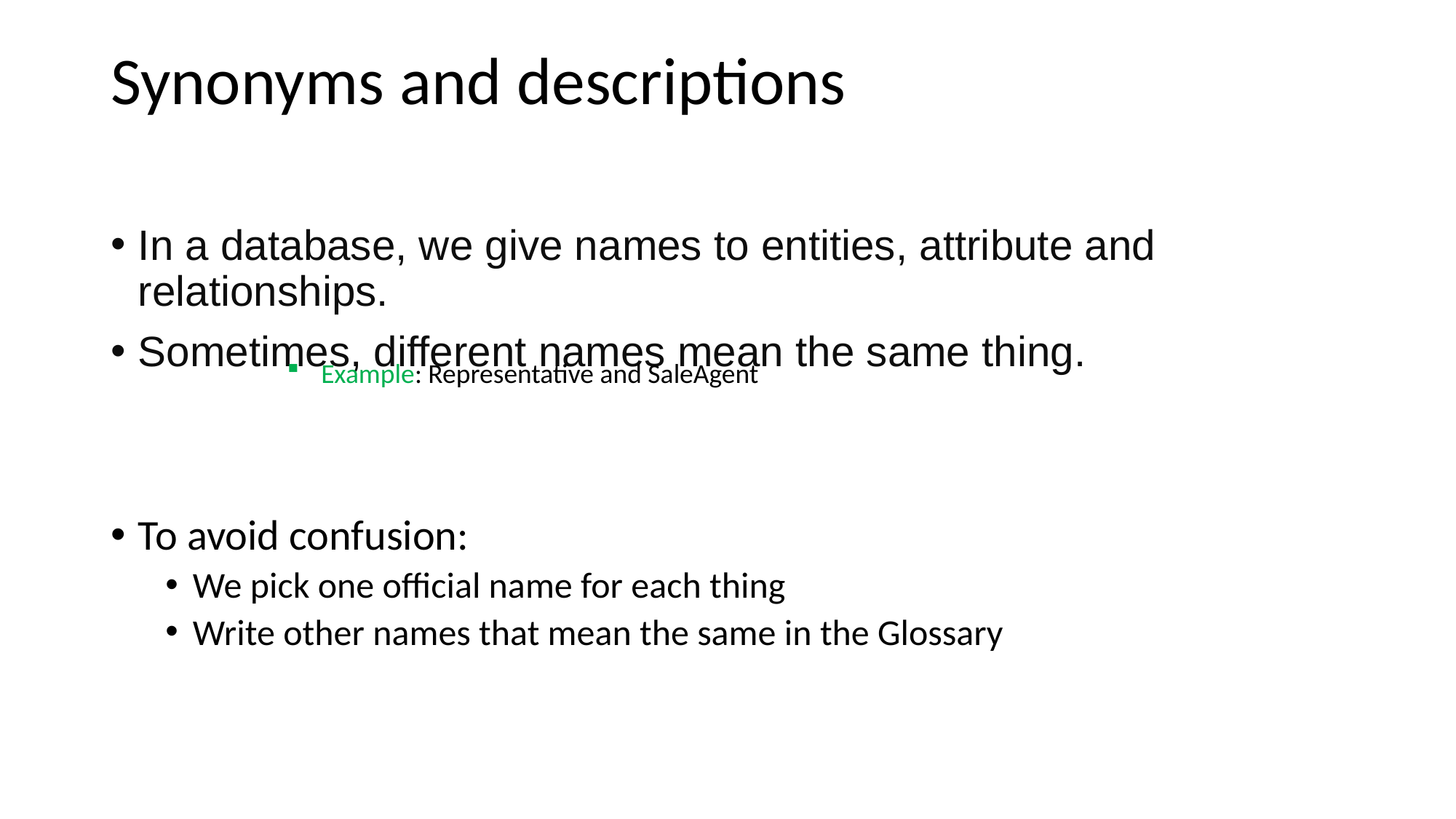

# Synonyms and descriptions
In a database, we give names to entities, attribute and  relationships.
Sometimes, different names mean the same thing.

To avoid confusion:
We pick one official name for each thing
Write other names that mean the same in the Glossary
Example: Representative and SaleAgent